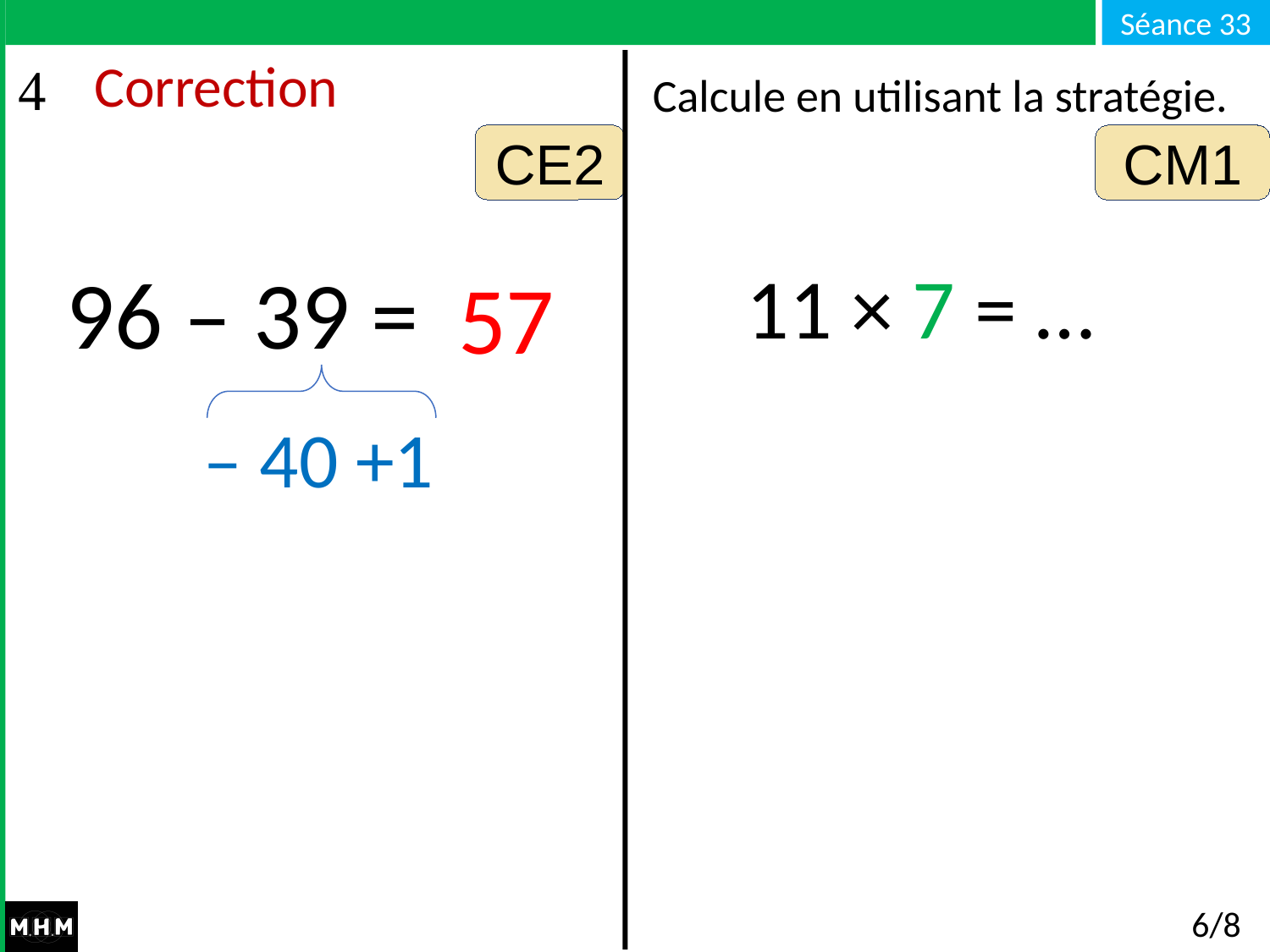

Correction
Calcule en utilisant la stratégie.
CE2
CM1
11 × 7 = …
96 – 39 =
57

– 40 +1
# 6/8